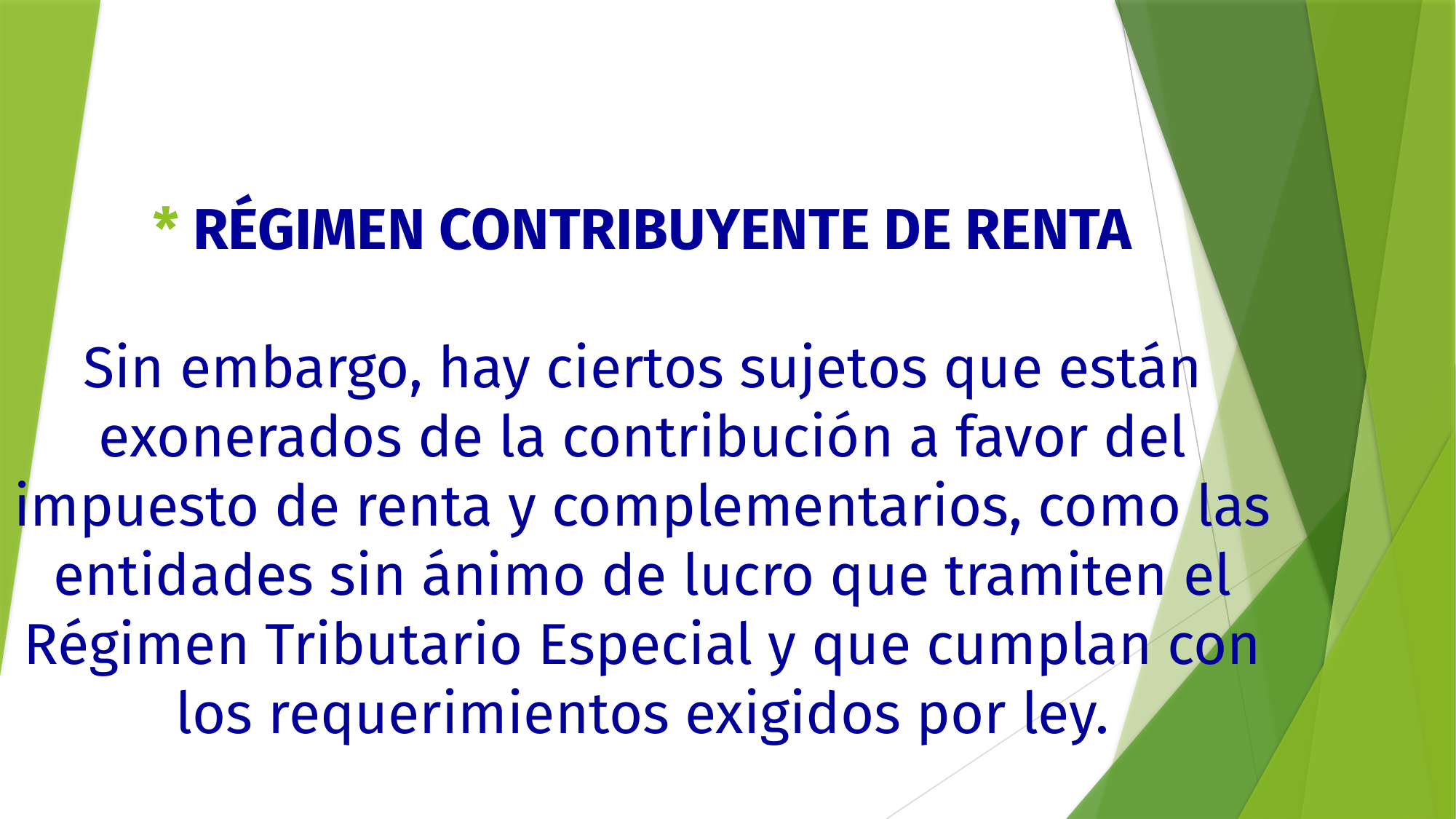

# * RÉGIMEN CONTRIBUYENTE DE RENTA Sin embargo, hay ciertos sujetos que están exonerados de la contribución a favor del impuesto de renta y complementarios, como las entidades sin ánimo de lucro que tramiten el Régimen Tributario Especial y que cumplan con los requerimientos exigidos por ley.